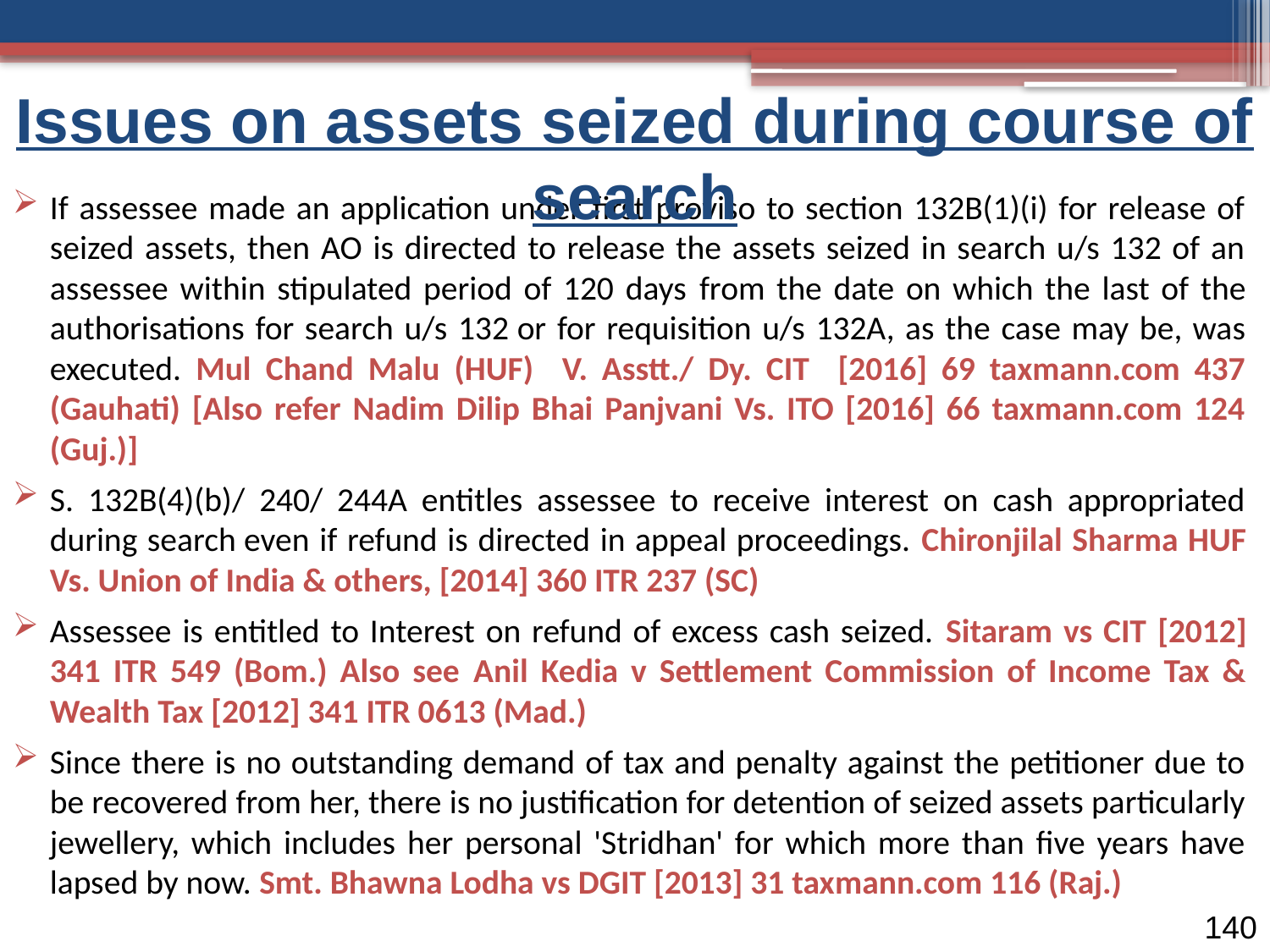

Issues on assets seized during course of search
If assessee made an application under first proviso to section 132B(1)(i) for release of seized assets, then AO is directed to release the assets seized in search u/s 132 of an assessee within stipulated period of 120 days from the date on which the last of the authorisations for search u/s 132 or for requisition u/s 132A, as the case may be, was executed. Mul Chand Malu (HUF)  V. Asstt./ Dy. CIT  [2016] 69 taxmann.com 437 (Gauhati) [Also refer Nadim Dilip Bhai Panjvani Vs. ITO [2016] 66 taxmann.com 124 (Guj.)]
S. 132B(4)(b)/ 240/ 244A entitles assessee to receive interest on cash appropriated during search even if refund is directed in appeal proceedings. Chironjilal Sharma HUF Vs. Union of India & others, [2014] 360 ITR 237 (SC)
Assessee is entitled to Interest on refund of excess cash seized. Sitaram vs CIT [2012] 341 ITR 549 (Bom.) Also see Anil Kedia v Settlement Commission of Income Tax & Wealth Tax [2012] 341 ITR 0613 (Mad.)
Since there is no outstanding demand of tax and penalty against the petitioner due to be recovered from her, there is no justification for detention of seized assets particularly jewellery, which includes her personal 'Stridhan' for which more than five years have lapsed by now. Smt. Bhawna Lodha vs DGIT [2013] 31 taxmann.com 116 (Raj.)
140